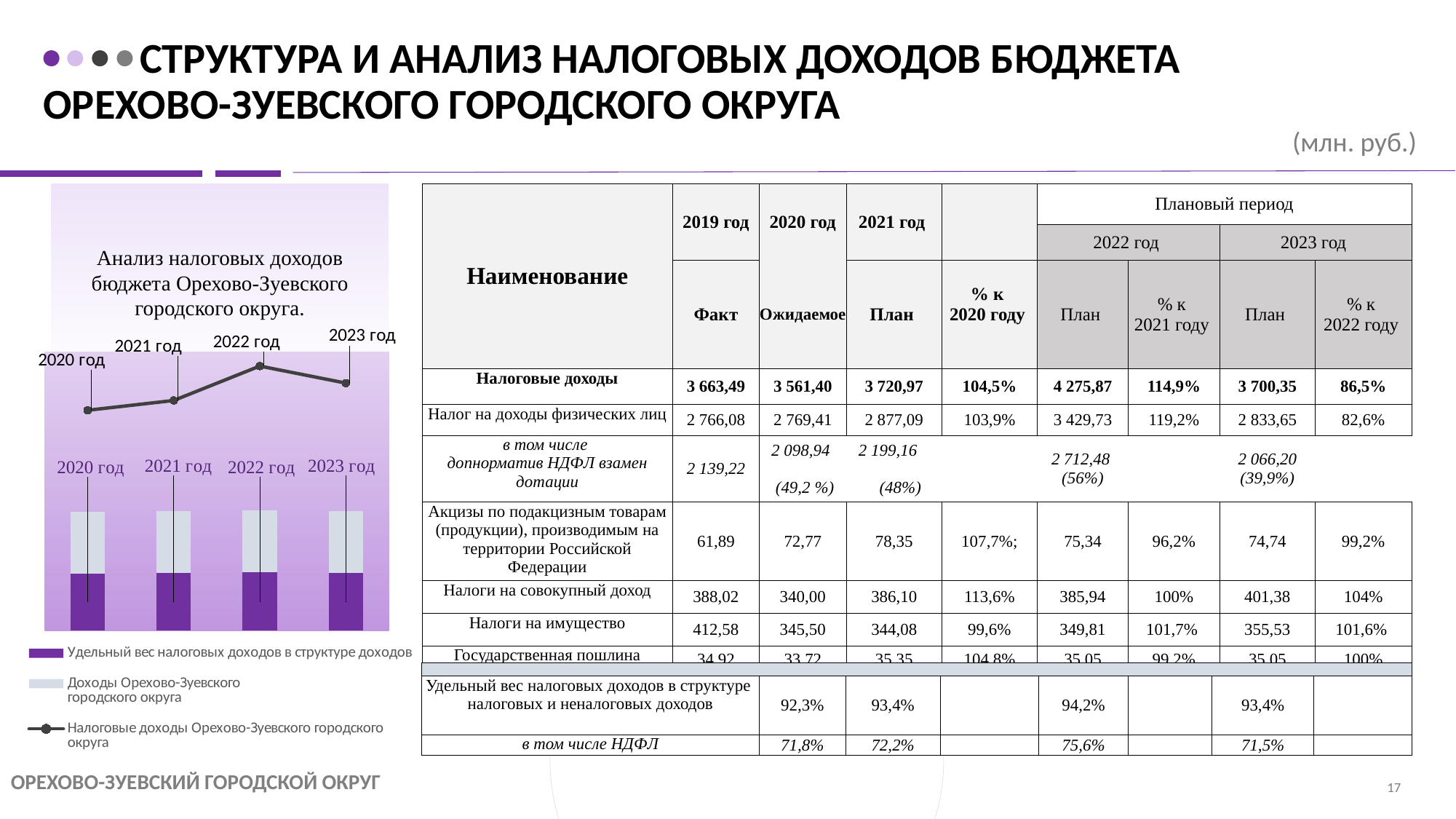

# СТРУКТУРА И АНАЛИЗ НАЛОГОВЫХ ДОХОДОВ БЮДЖЕТА ОРЕХОВО-ЗУЕВСКОГО ГОРОДСКОГО ОКРУГА
(млн. руб.)
Анализ налоговых доходов бюджета Орехово-Зуевского городского округа.
| Наименование | 2019 год | 2020 год | 2021 год |  | Плановый период |  |  |  |
| --- | --- | --- | --- | --- | --- | --- | --- | --- |
|  |  |  |  |  | 2022 год |  | 2023 год |  |
|  | Факт | Ожидаемое | План | % к 2020 году | План | % к 2021 году | План | % к 2022 году |
| Налоговые доходы | 3 663,49 | 3 561,40 | 3 720,97 | 104,5% | 4 275,87 | 114,9% | 3 700,35 | 86,5% |
| Налог на доходы физических лиц | 2 766,08 | 2 769,41 | 2 877,09 | 103,9% | 3 429,73 | 119,2% | 2 833,65 | 82,6% |
| в том числе допнорматив НДФЛ взамен дотации | 2 139,22 | 2 098,94 (49,2 %) | 2 199,16 (48%) |  | 2 712,48 (56%) |  | 2 066,20 (39,9%) |  |
| Акцизы по подакцизным товарам (продукции), производимым на территории Российской Федерации | 61,89 | 72,77 | 78,35 | 107,7%; | 75,34 | 96,2% | 74,74 | 99,2% |
| Налоги на совокупный доход | 388,02 | 340,00 | 386,10 | 113,6% | 385,94 | 100% | 401,38 | 104% |
| Налоги на имущество | 412,58 | 345,50 | 344,08 | 99,6% | 349,81 | 101,7% | 355,53 | 101,6% |
| Государственная пошлина | 34,92 | 33,72 | 35,35 | 104,8% | 35,05 | 99,2% | 35,05 | 100% |

### Chart

| Category | Удельный вес налоговых доходов в структуре доходов | Доходы Орехово-Зуевского
городского округа | Налоговые доходы Орехово-Зуевского городского округа |
|---|---|---|---|
| 2020 год | 923.0 | 1000.0 | 3561.4 |
| 2021 год | 934.0 | 1000.0 | 3720.0 |
| 2022 год | 942.0 | 1000.0 | 4275.0 |
| 2023 год | 934.0 | 1000.0 | 4000.0 |
|  |  |  |  |  |  |  |  |
| --- | --- | --- | --- | --- | --- | --- | --- |
| Удельный вес налоговых доходов в структуре налоговых и неналоговых доходов | 92,3% | 93,4% |  | 94,2% |  | 93,4% |  |
| в том числе НДФЛ | 71,8% | 72,2% |  | 75,6% |  | 71,5% |  |
ОРЕХОВО-ЗУЕВСКИЙ ГОРОДСКОЙ ОКРУГ
17